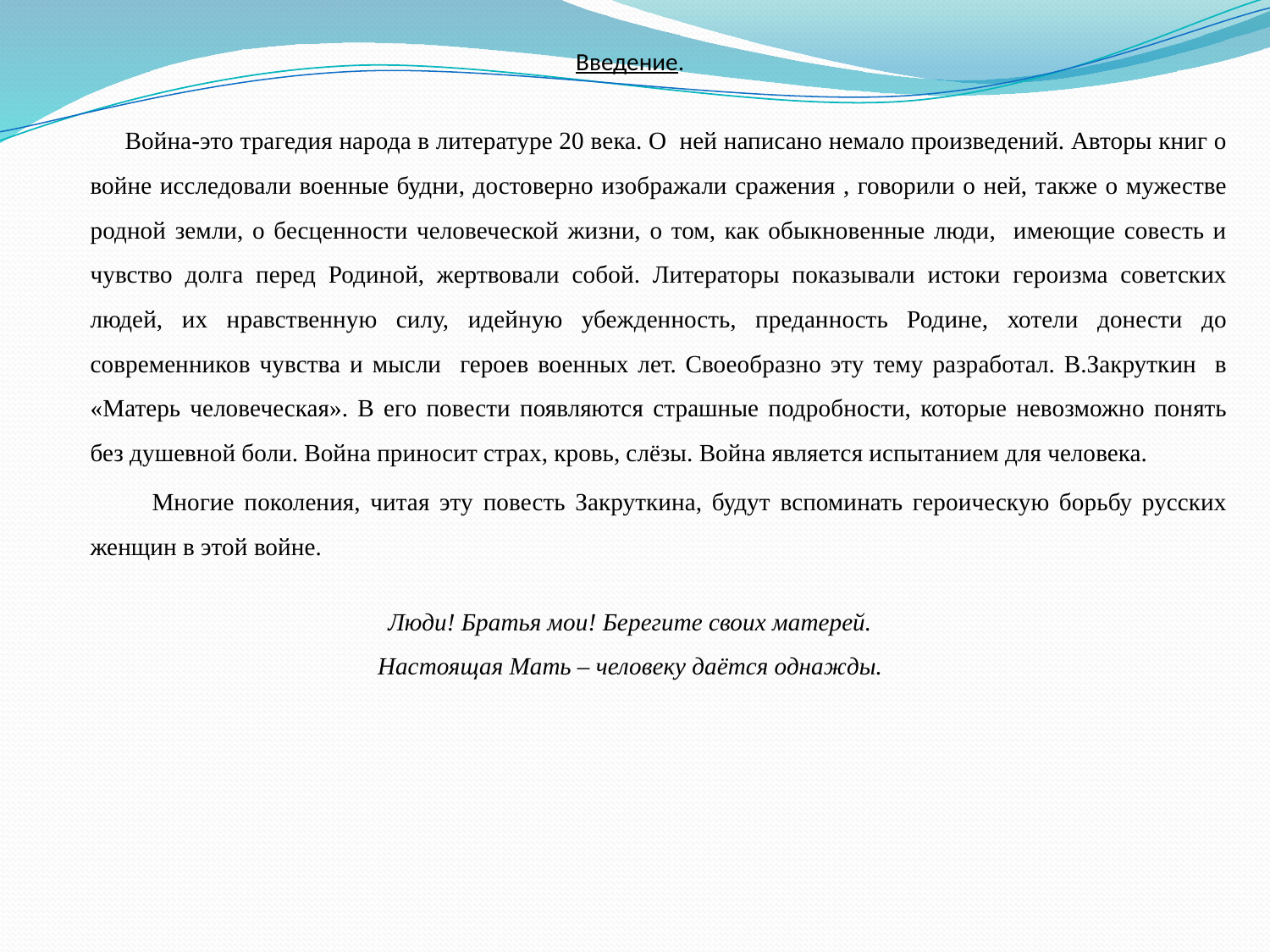

Введение.
           Война-это трагедия народа в литературе 20 века. О  ней написано немало произведений. Авторы книг о войне исследовали военные будни, достоверно изображали сражения , говорили о ней, также о мужестве родной земли, о бесценности человеческой жизни, о том, как обыкновенные люди,  имеющие совесть и чувство долга перед Родиной, жертвовали собой. Литераторы показывали истоки героизма советских людей, их нравственную силу, идейную убежденность, преданность Родине, хотели донести до современников чувства и мысли  героев военных лет. Своеобразно эту тему разработал. В.Закруткин  в «Матерь человеческая». В его повести появляются страшные подробности, которые невозможно понять без душевной боли. Война приносит страх, кровь, слёзы. Война является испытанием для человека.
          Многие поколения, читая эту повесть Закруткина, будут вспоминать героическую борьбу русских женщин в этой войне.

Люди! Братья мои! Берегите своих матерей.
Настоящая Мать – человеку даётся однажды.